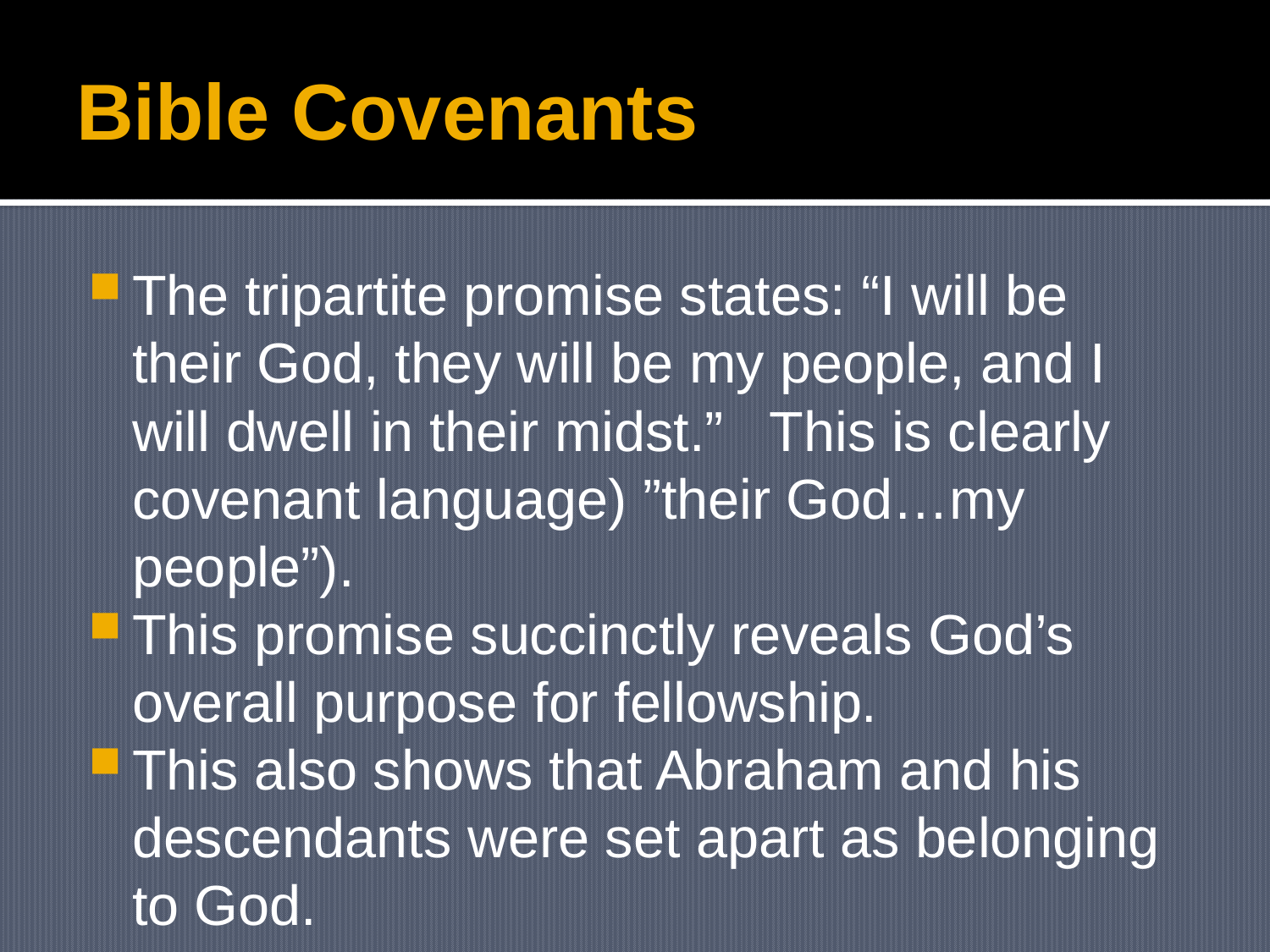

# Bible Covenants
The tripartite promise states: “I will be their God, they will be my people, and I will dwell in their midst.”   This is clearly covenant language) ”their God…my people”).
This promise succinctly reveals God’s overall purpose for fellowship.
This also shows that Abraham and his descendants were set apart as belonging to God.